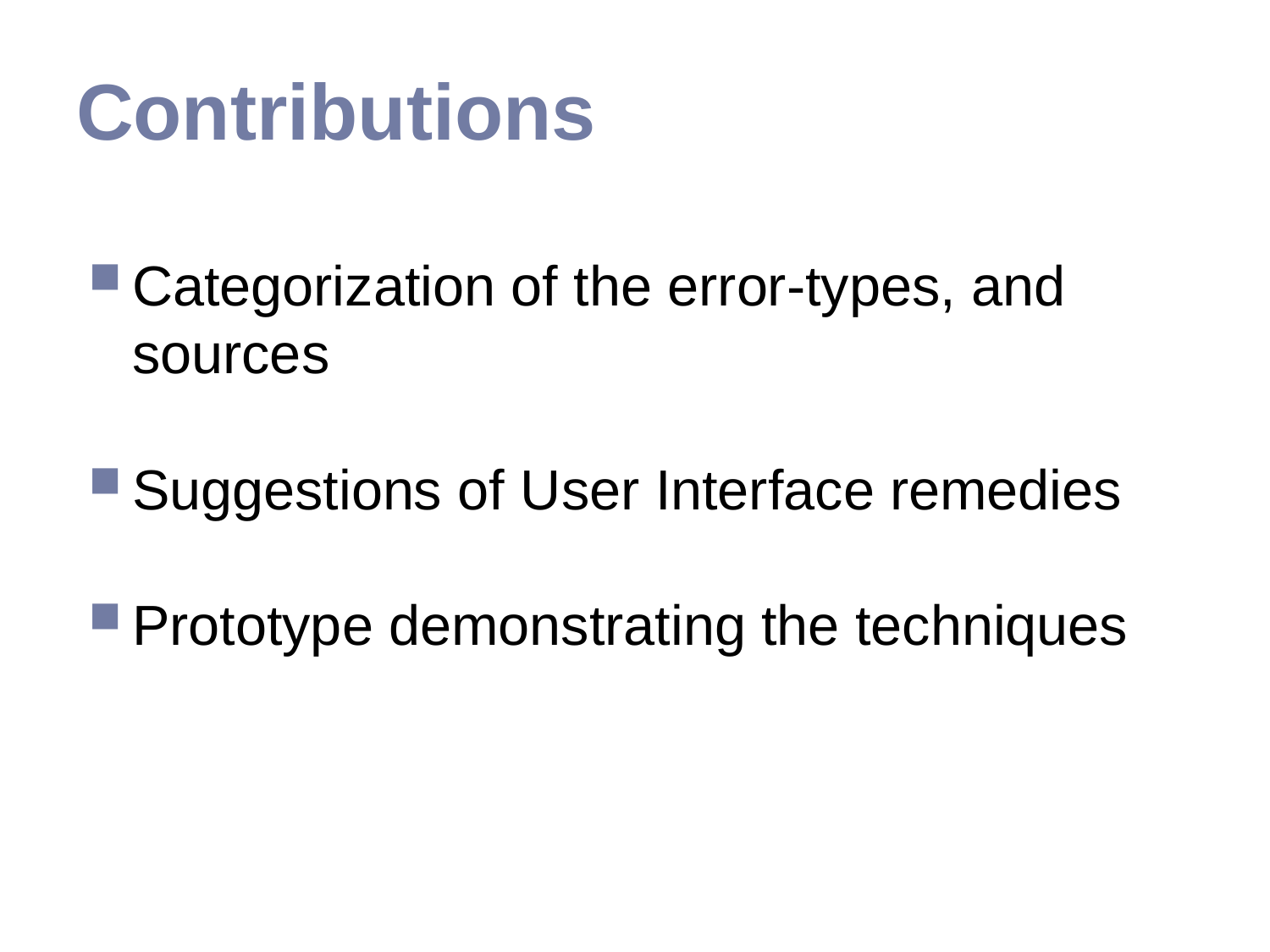

# Contributions

Categorization of the error-types, and sources

Suggestions of User Interface remedies

Prototype demonstrating the techniques